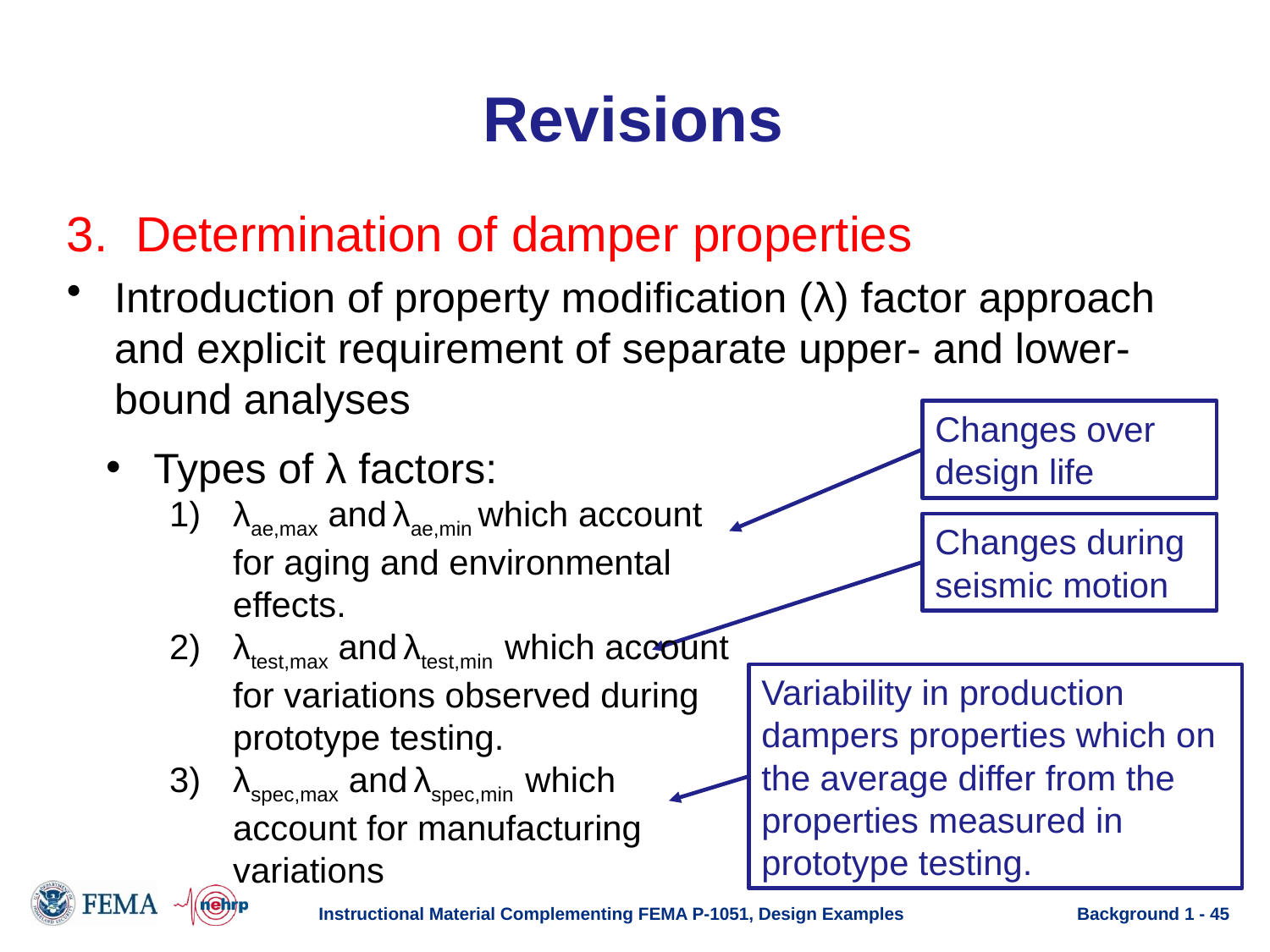

# Revisions
3.  Determination of damper properties
Introduction of property modification (λ) factor approach and explicit requirement of separate upper- and lower-bound analyses

Changes over design life
Types of λ factors:
λae,max and λae,min which account for aging and environmental effects.
λtest,max and λtest,min  which account for variations observed during prototype testing.
λspec,max and λspec,min  which account for manufacturing variations
Changes during seismic motion
Variability in production dampers properties which on the average differ from the properties measured in prototype testing.
Instructional Material Complementing FEMA P-1051, Design Examples
Background 1 - 45